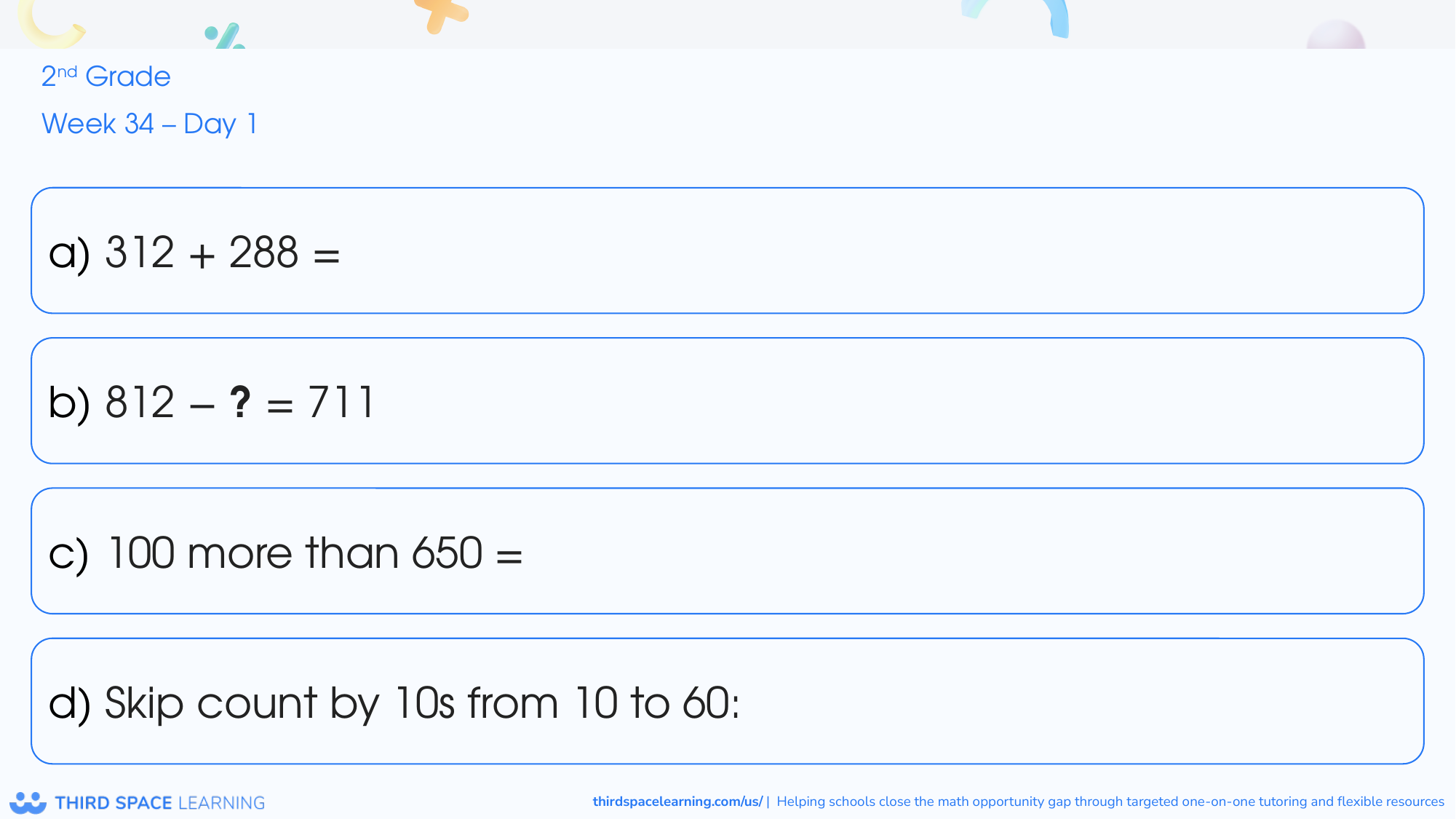

2nd Grade
Week 34 – Day 1
312 + 288 =
812 − ? = 711
100 more than 650 =
Skip count by 10s from 10 to 60: